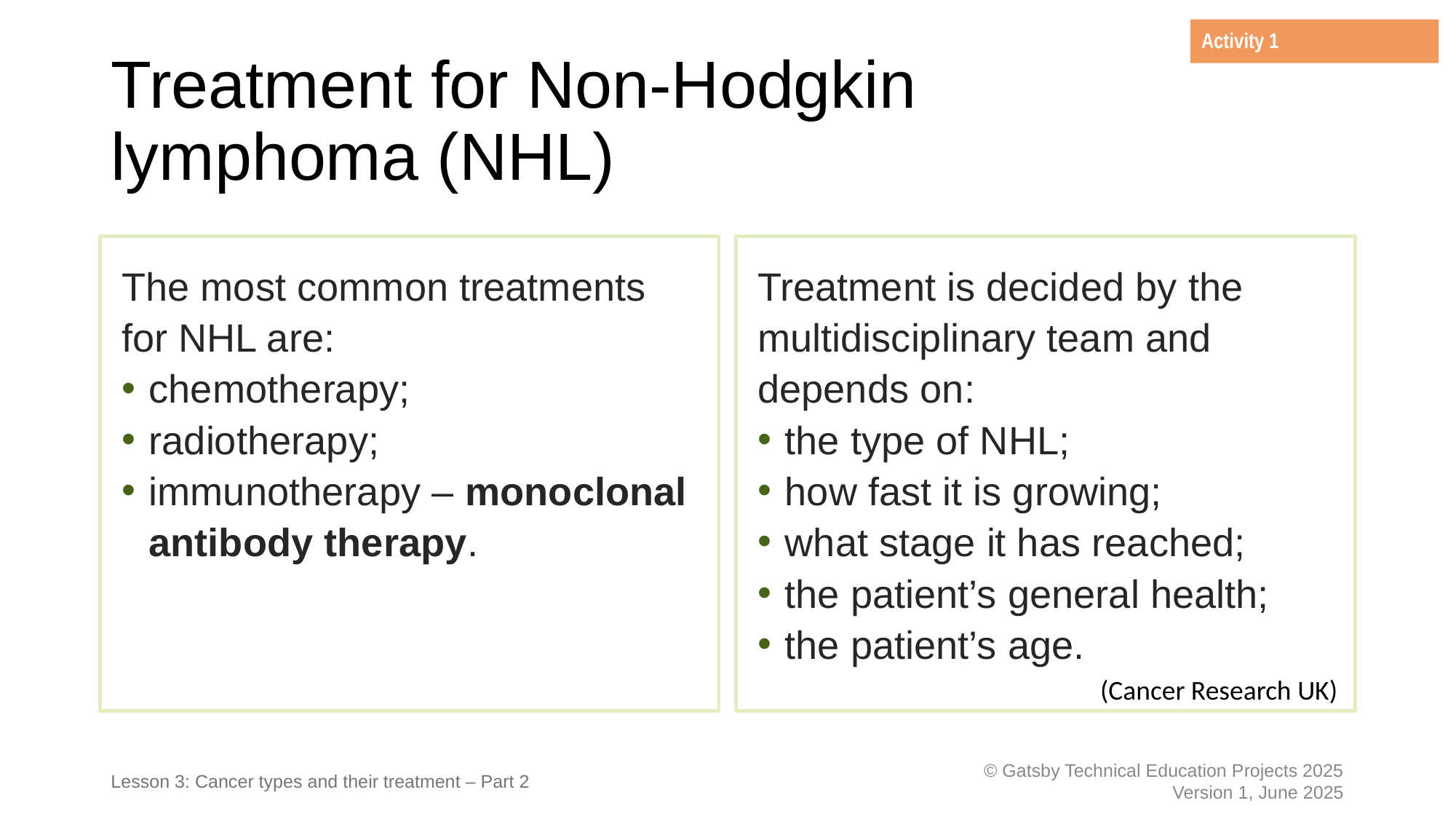

Activity 1
# Treatment for Non-Hodgkin lymphoma (NHL)
The most common treatments for NHL are:
chemotherapy;
radiotherapy;
immunotherapy – monoclonal antibody therapy.
Treatment is decided by the multidisciplinary team and depends on:
the type of NHL;
how fast it is growing;
what stage it has reached;
the patient’s general health;
the patient’s age.
(Cancer Research UK)